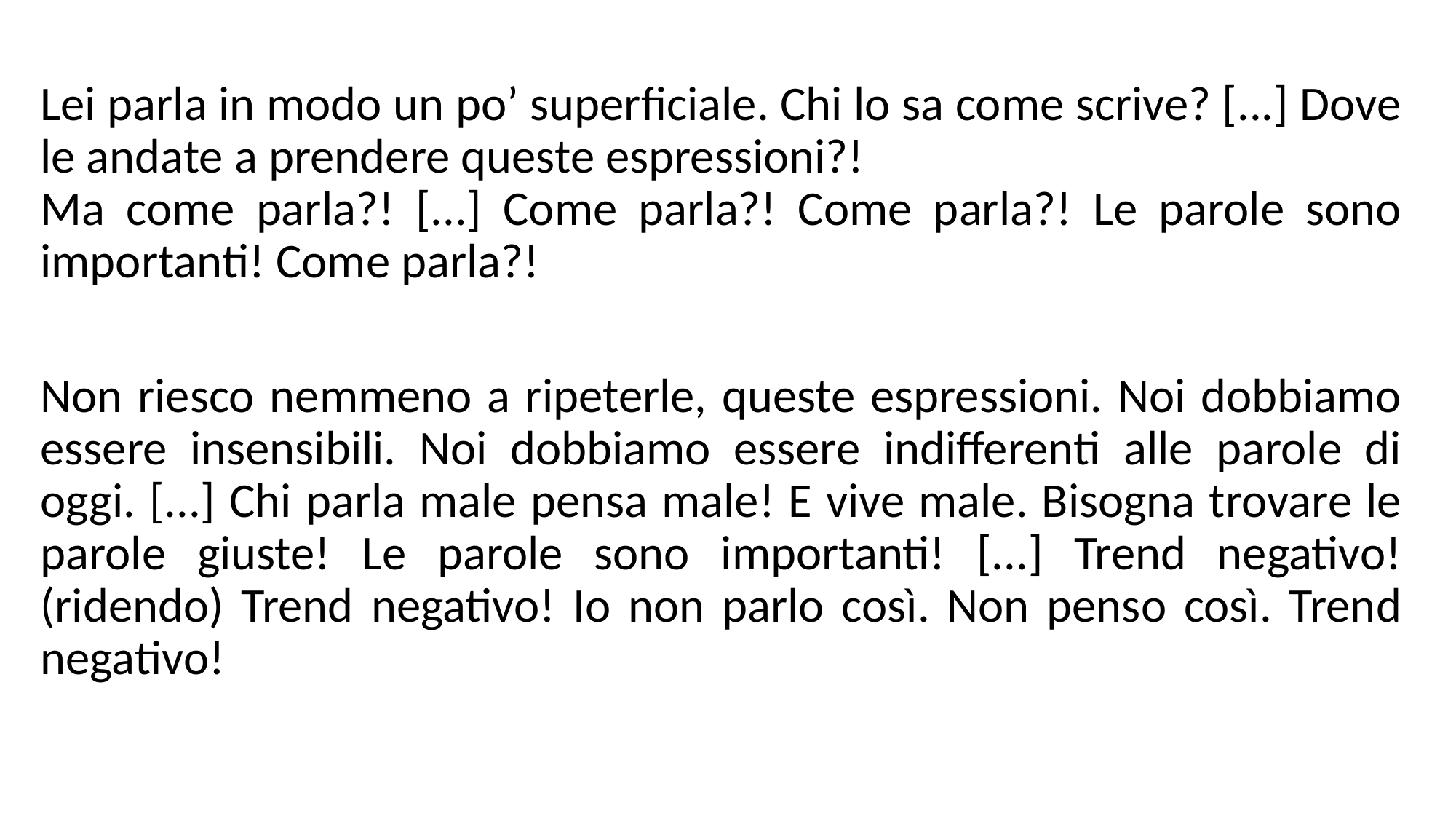

Lei parla in modo un po’ superficiale. Chi lo sa come scrive? [...] Dove le andate a prendere queste espressioni?!
Ma come parla?! [...] Come parla?! Come parla?! Le parole sono importanti! Come parla?!

Non riesco nemmeno a ripeterle, queste espressioni. Noi dobbiamo essere insensibili. Noi dobbiamo essere indifferenti alle parole di oggi. [...] Chi parla male pensa male! E vive male. Bisogna trovare le parole giuste! Le parole sono importanti! [...] Trend negativo! (ridendo) Trend negativo! Io non parlo così. Non penso così. Trend negativo!